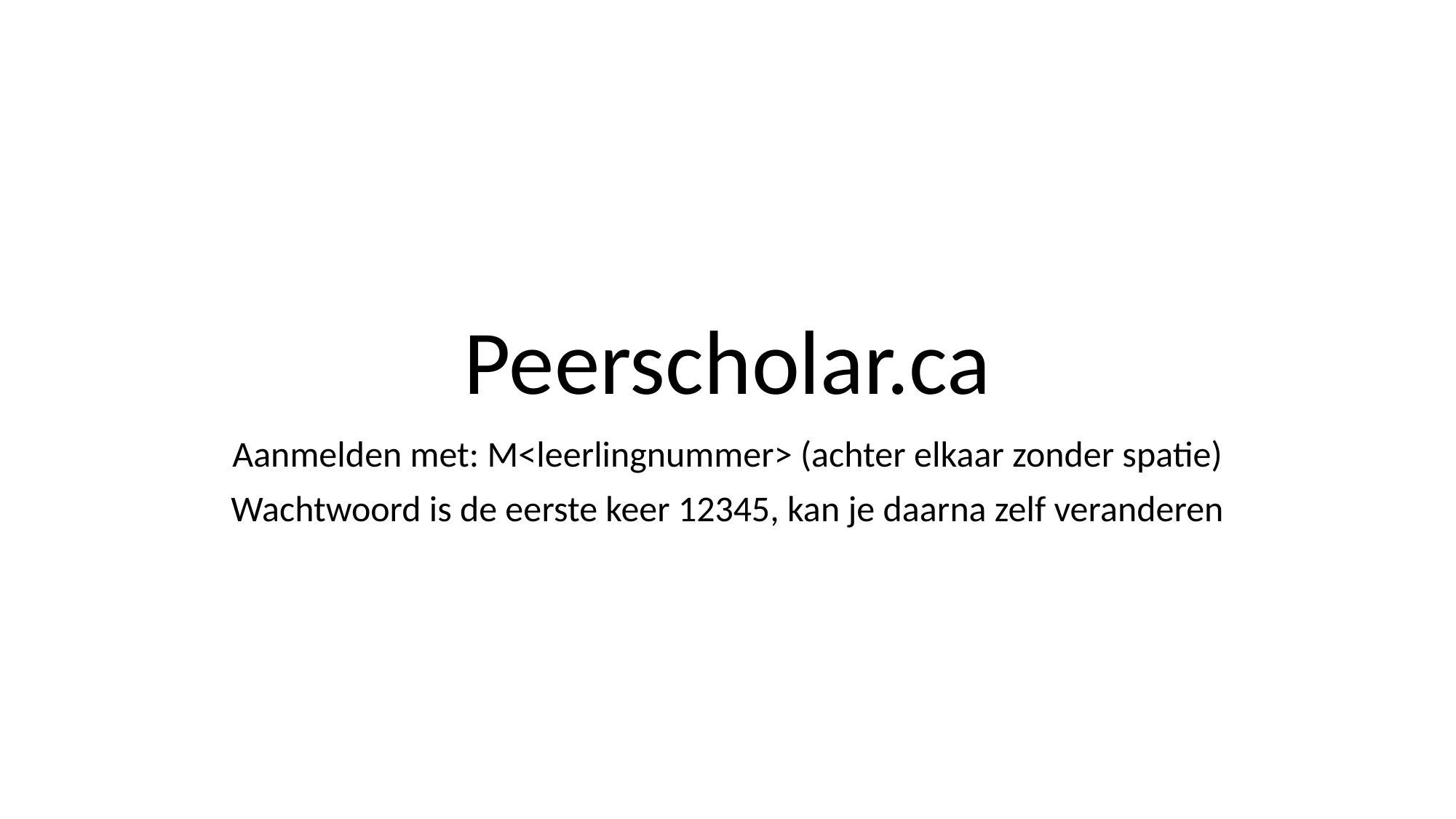

# Peerscholar.ca
Aanmelden met: M<leerlingnummer> (achter elkaar zonder spatie)
Wachtwoord is de eerste keer 12345, kan je daarna zelf veranderen